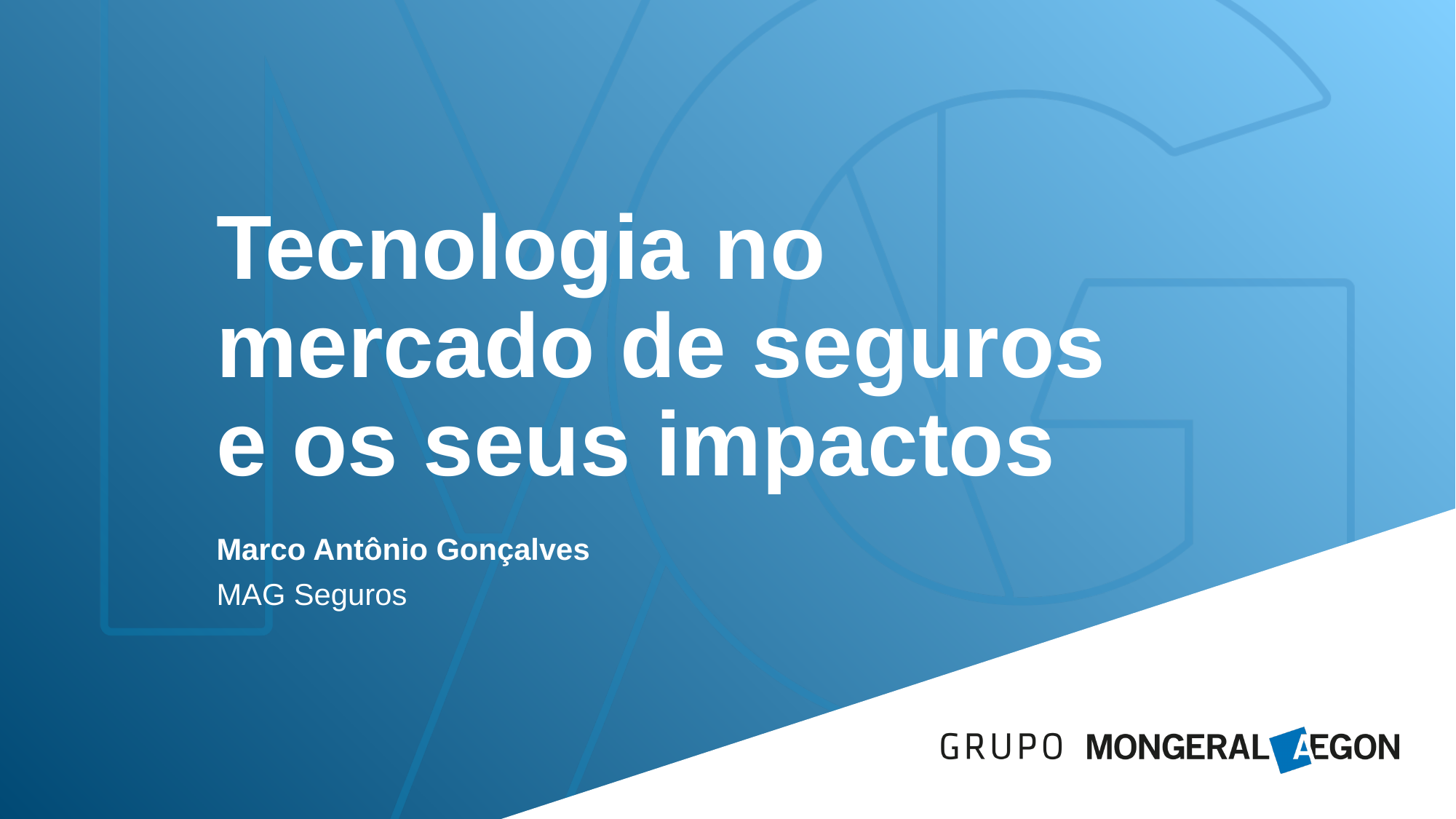

# Tecnologia no mercado de seguros e os seus impactos
Marco Antônio Gonçalves
MAG Seguros